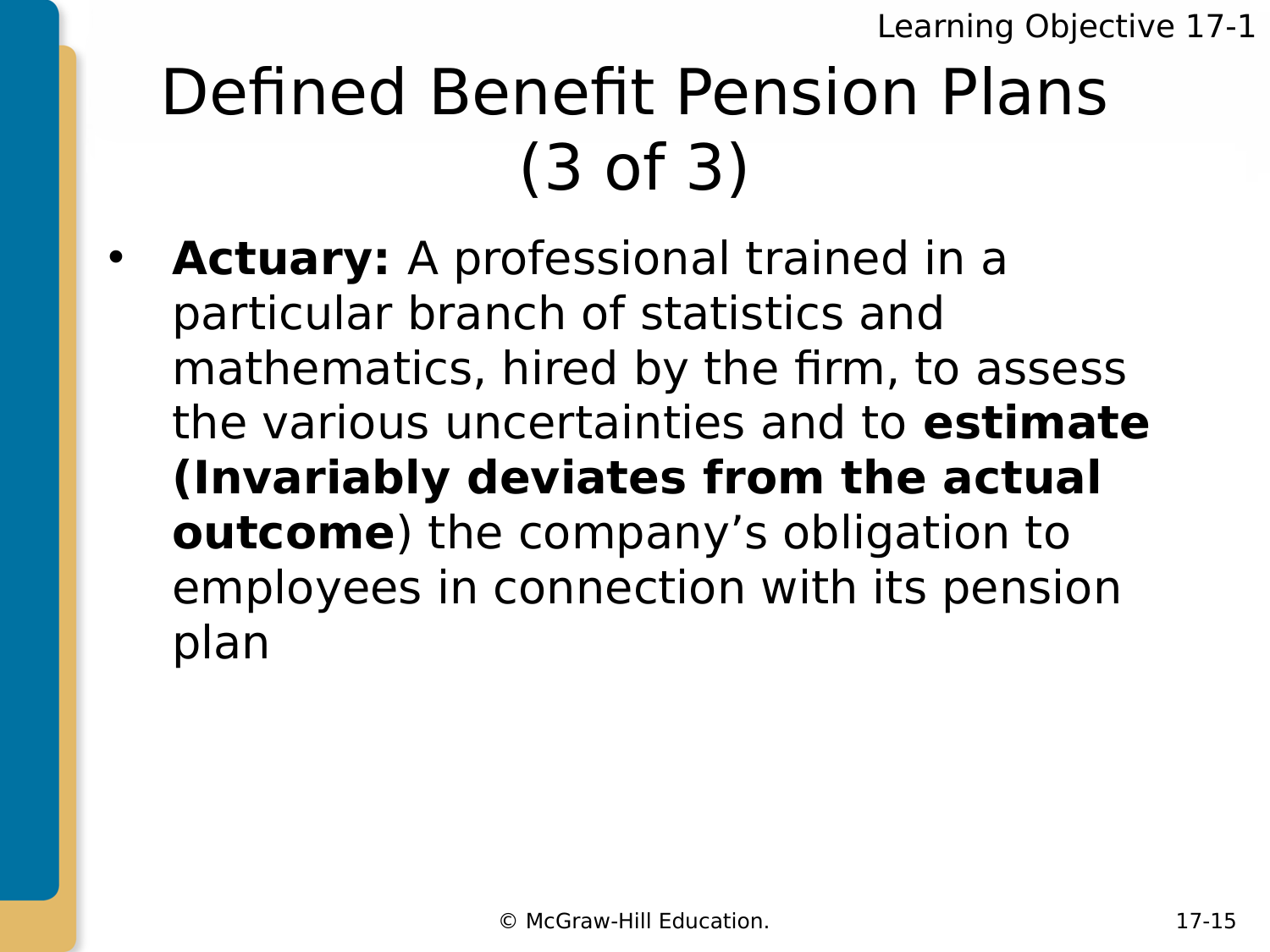

Learning Objective 17-1
# Defined Benefit Pension Plans (3 of 3)
Actuary: A professional trained in a particular branch of statistics and mathematics, hired by the firm, to assess the various uncertainties and to estimate (Invariably deviates from the actual outcome) the company’s obligation to employees in connection with its pension plan